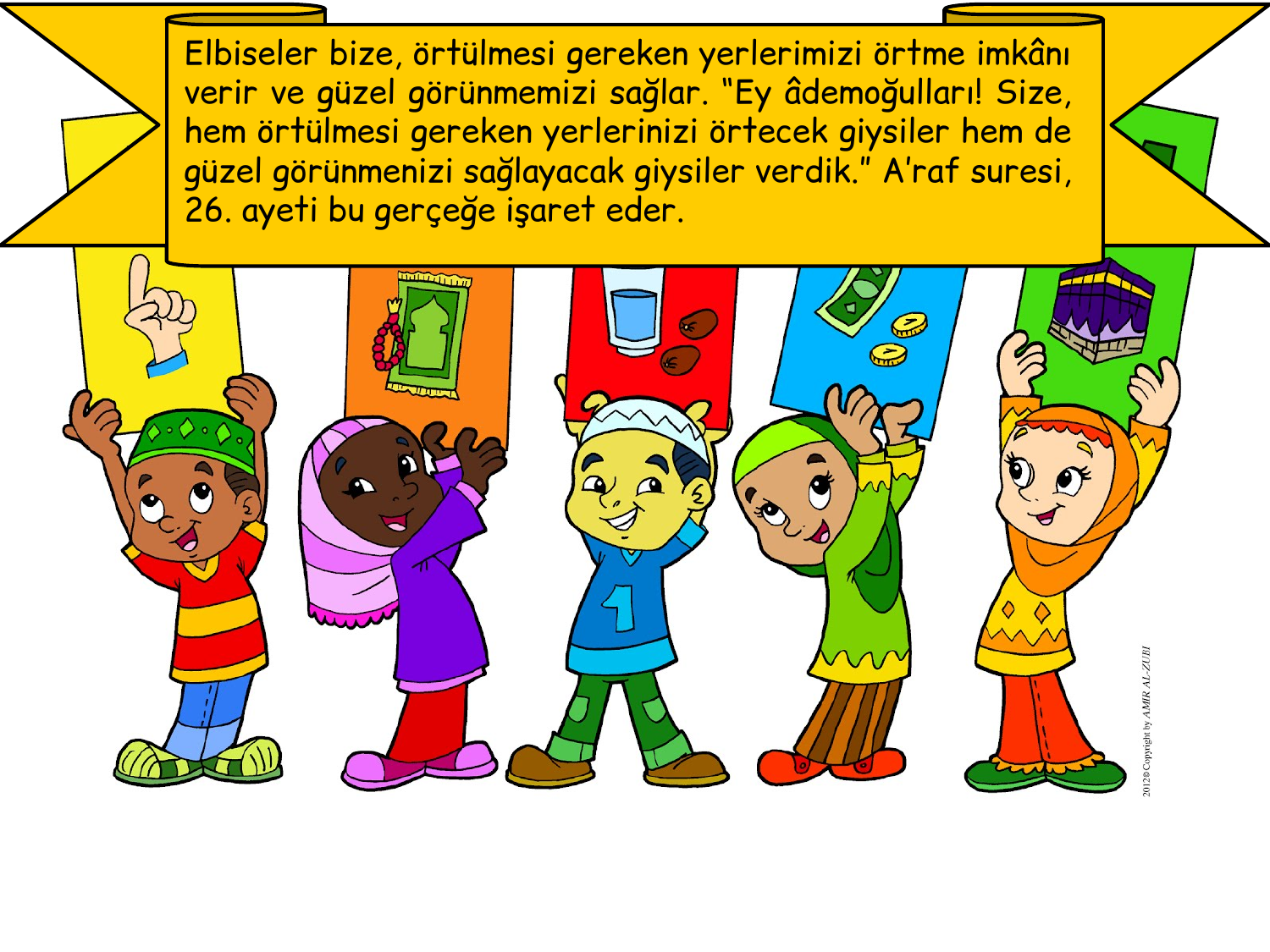

Elbiseler bize, örtülmesi gereken yerlerimizi örtme imkânı verir ve güzel görünmemizi sağlar. “Ey âdemoğulları! Size, hem örtülmesi gereken yerlerinizi örtecek giysiler hem de güzel görünmenizi sağlayacak giysiler verdik.” A’raf suresi, 26. ayeti bu gerçeğe işaret eder.